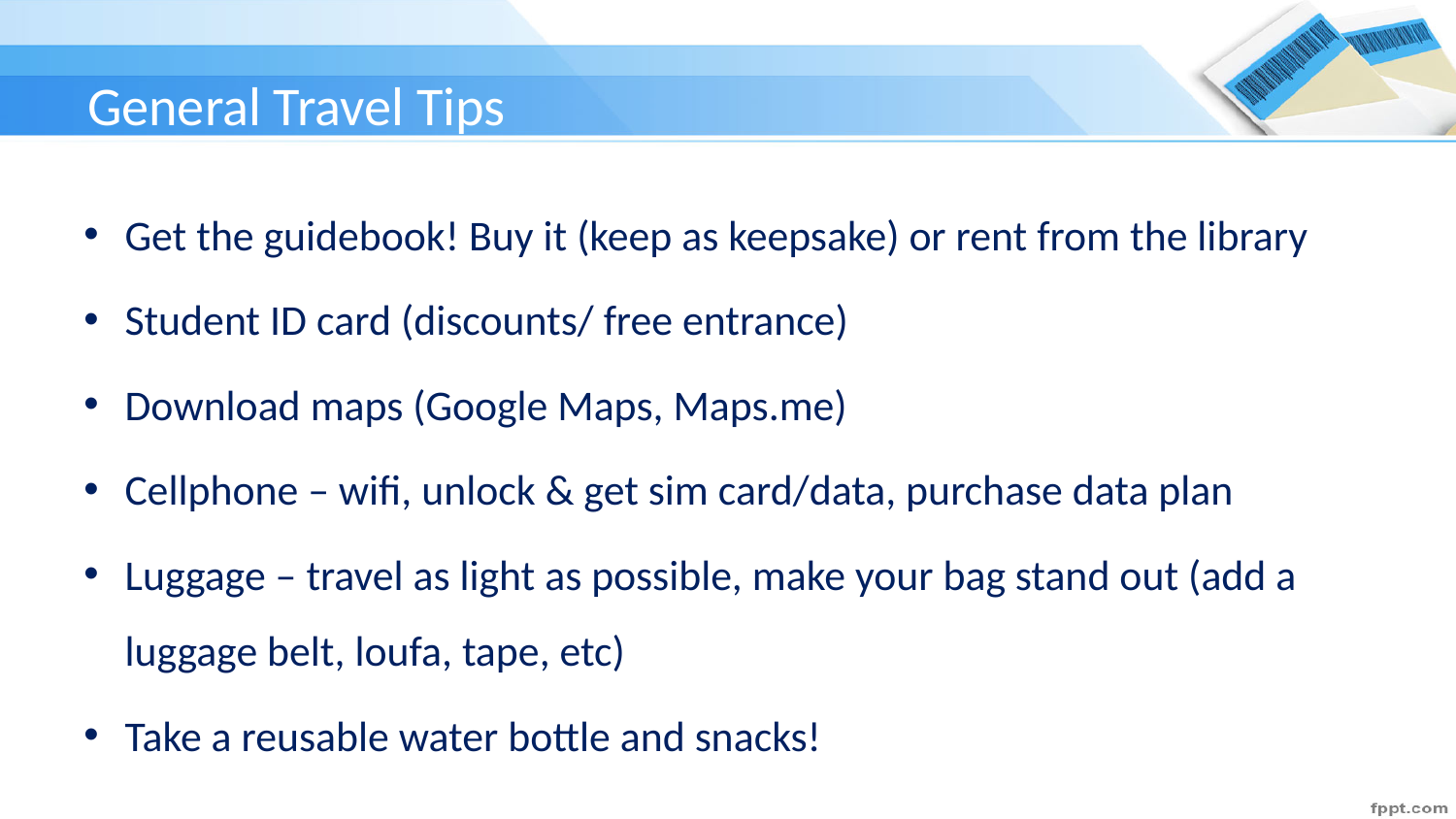

# General Travel Tips
Get the guidebook! Buy it (keep as keepsake) or rent from the library
Student ID card (discounts/ free entrance)
Download maps (Google Maps, Maps.me)
Cellphone – wifi, unlock & get sim card/data, purchase data plan
Luggage – travel as light as possible, make your bag stand out (add a luggage belt, loufa, tape, etc)
Take a reusable water bottle and snacks!